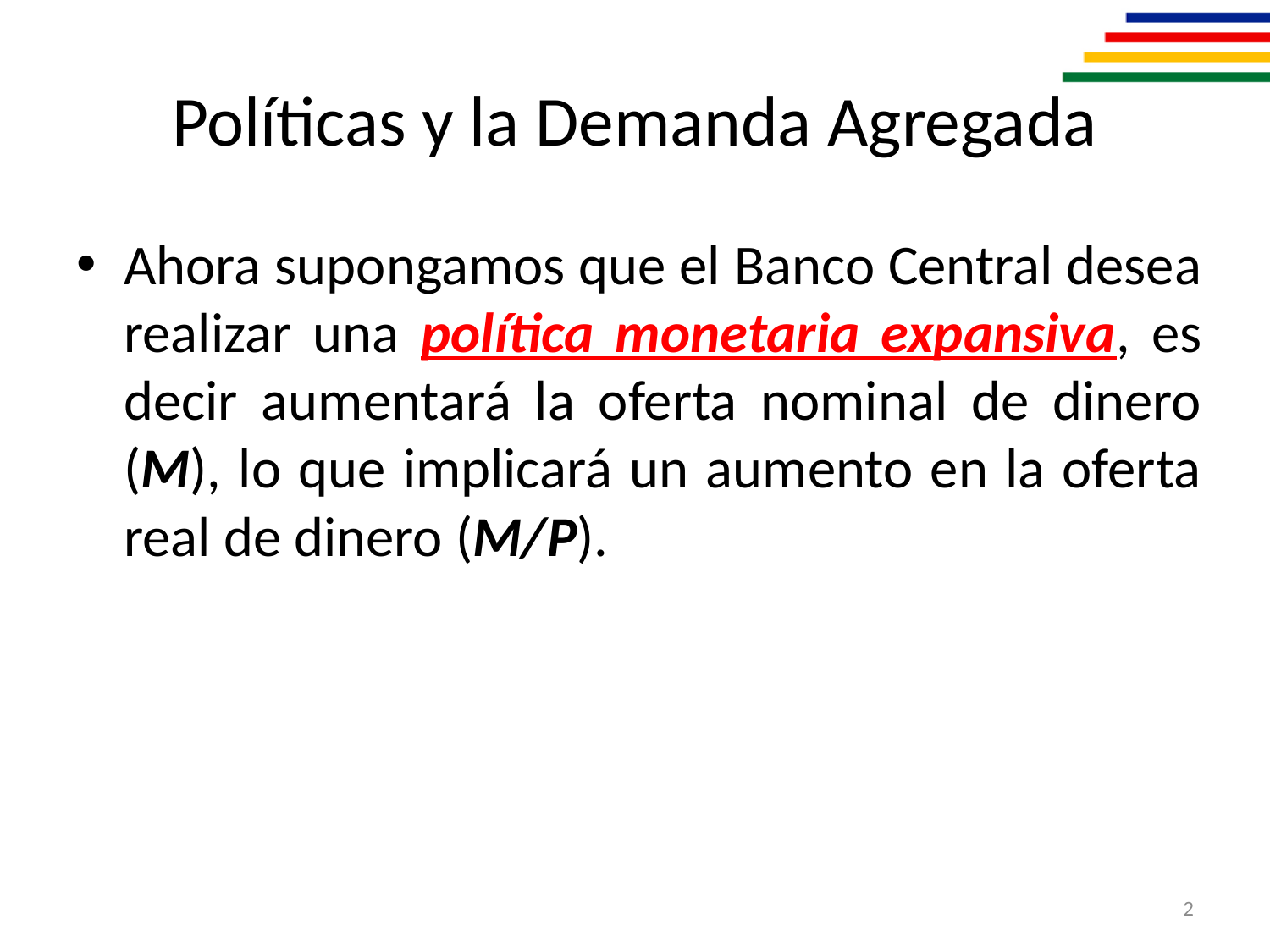

# Políticas y la Demanda Agregada
Ahora supongamos que el Banco Central desea realizar una política monetaria expansiva, es decir aumentará la oferta nominal de dinero (M), lo que implicará un aumento en la oferta real de dinero (M/P).
2